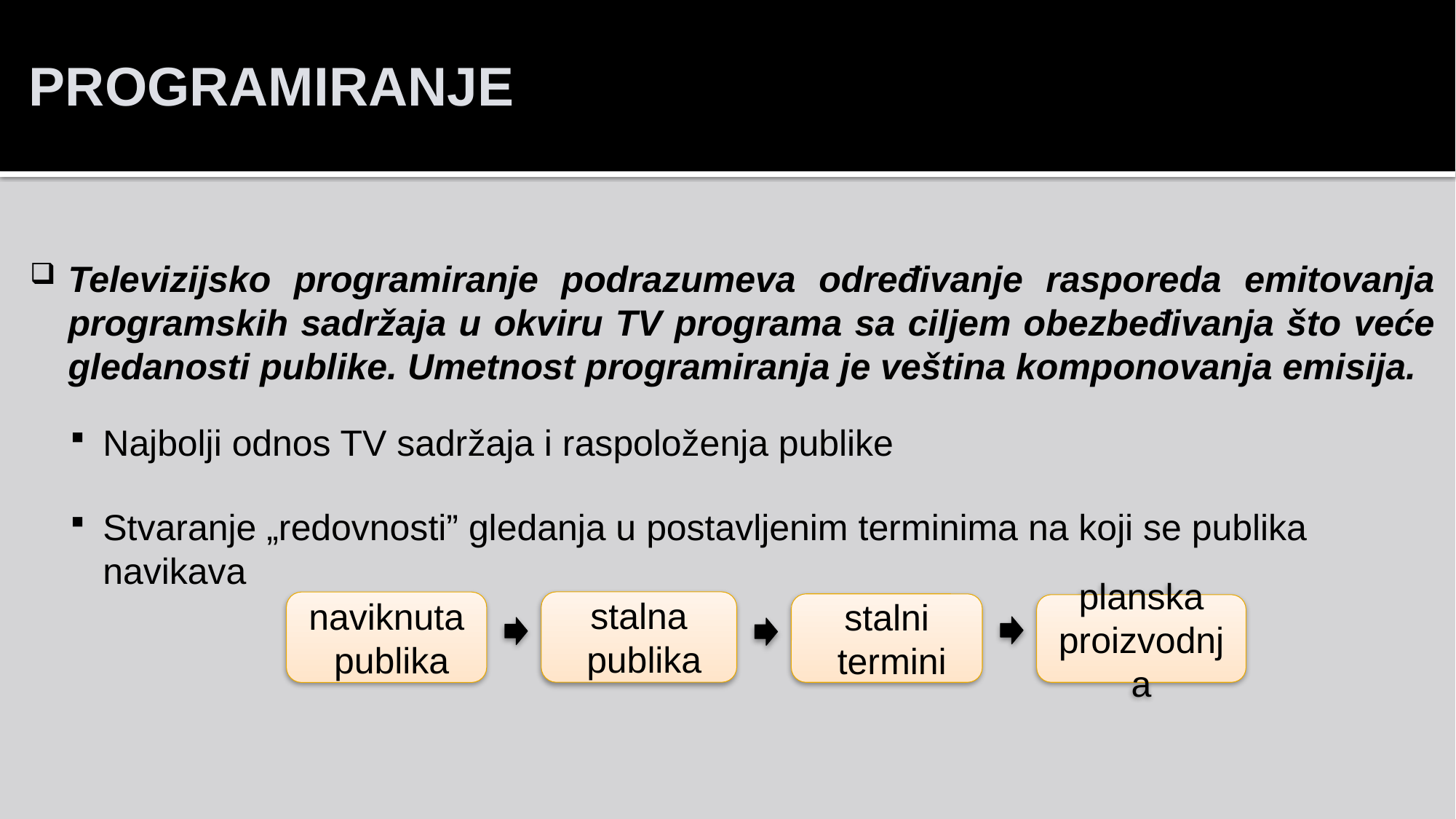

# PROGRAMIRANJE

Televizijsko programiranje podrazumeva određivanje rasporeda emitovanja programskih sadržaja u okviru TV programa sa ciljem obezbeđivanja što veće gledanosti publike. Umetnost programiranja je veština komponovanja emisija.

Najbolji odnos TV sadržaja i raspoloženja publike

Stvaranje „redovnosti” gledanja u postavljenim terminima na koji se publika navikava

stalna
 publika
naviknuta
 publika
stalni
 termini
planska proizvodnja